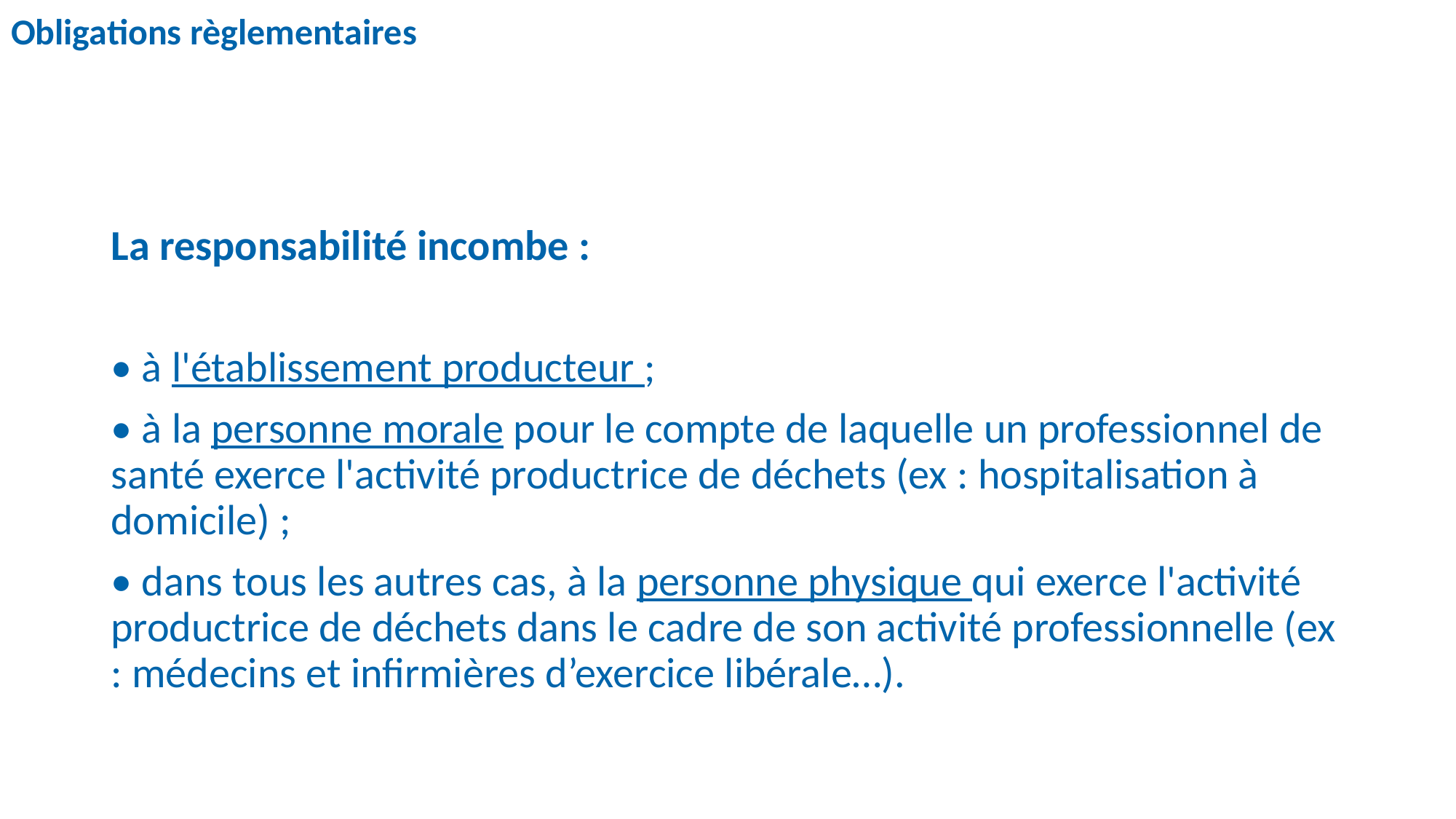

Obligations règlementaires
La responsabilité incombe :

• à l'établissement producteur ;
• à la personne morale pour le compte de laquelle un professionnel de santé exerce l'activité productrice de déchets (ex : hospitalisation à domicile) ;
• dans tous les autres cas, à la personne physique qui exerce l'activité productrice de déchets dans le cadre de son activité professionnelle (ex : médecins et infirmières d’exercice libérale…).